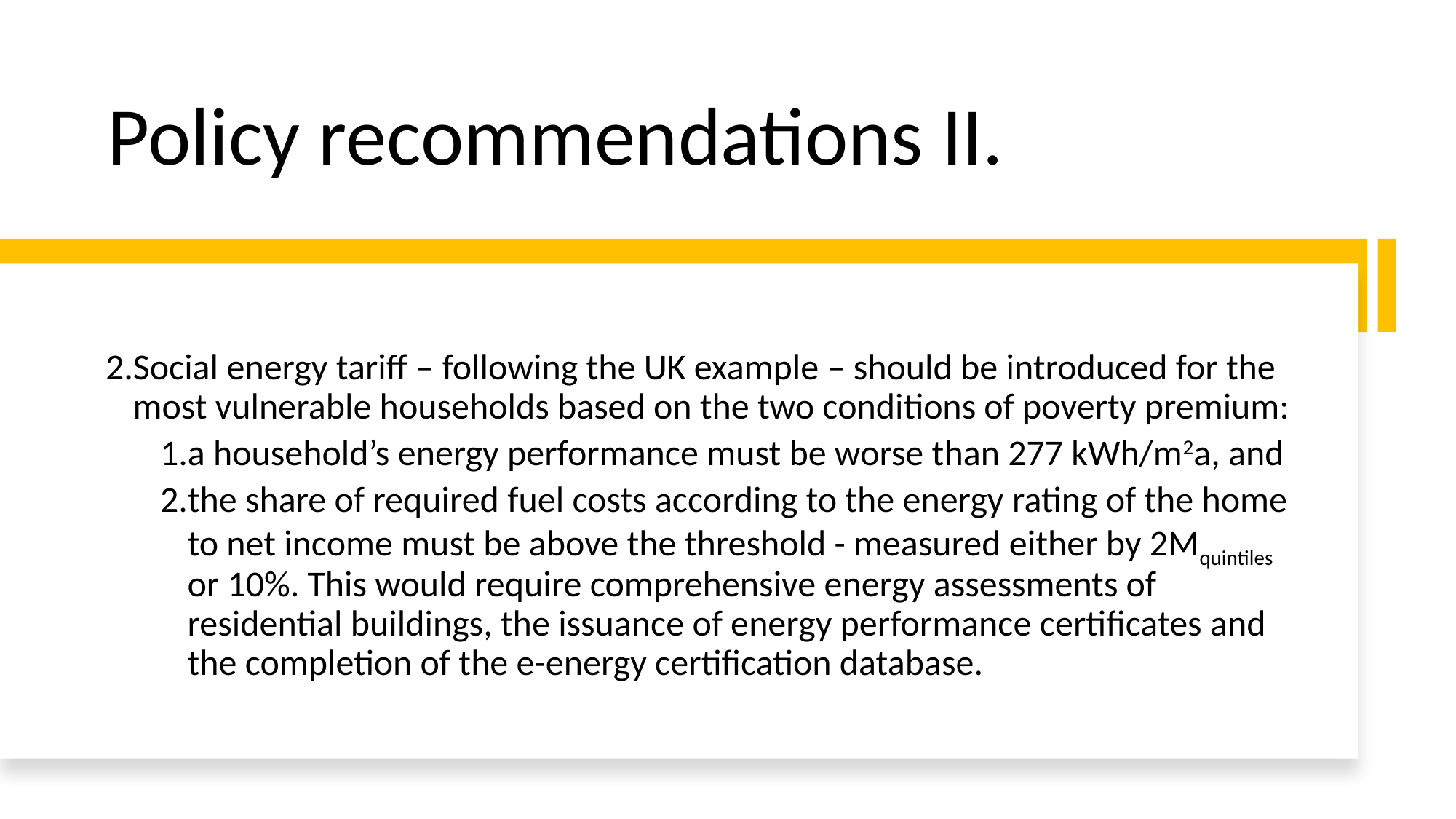

# Policy recommendations II.

Social energy tariff – following the UK example – should be introduced for the most vulnerable households based on the two conditions of poverty premium:
a household’s energy performance must be worse than 277 kWh/m2a, and
the share of required fuel costs according to the energy rating of the home to net income must be above the threshold - measured either by 2Mquintiles or 10%. This would require comprehensive energy assessments of residential buildings, the issuance of energy performance certificates and the completion of the e-energy certification database.